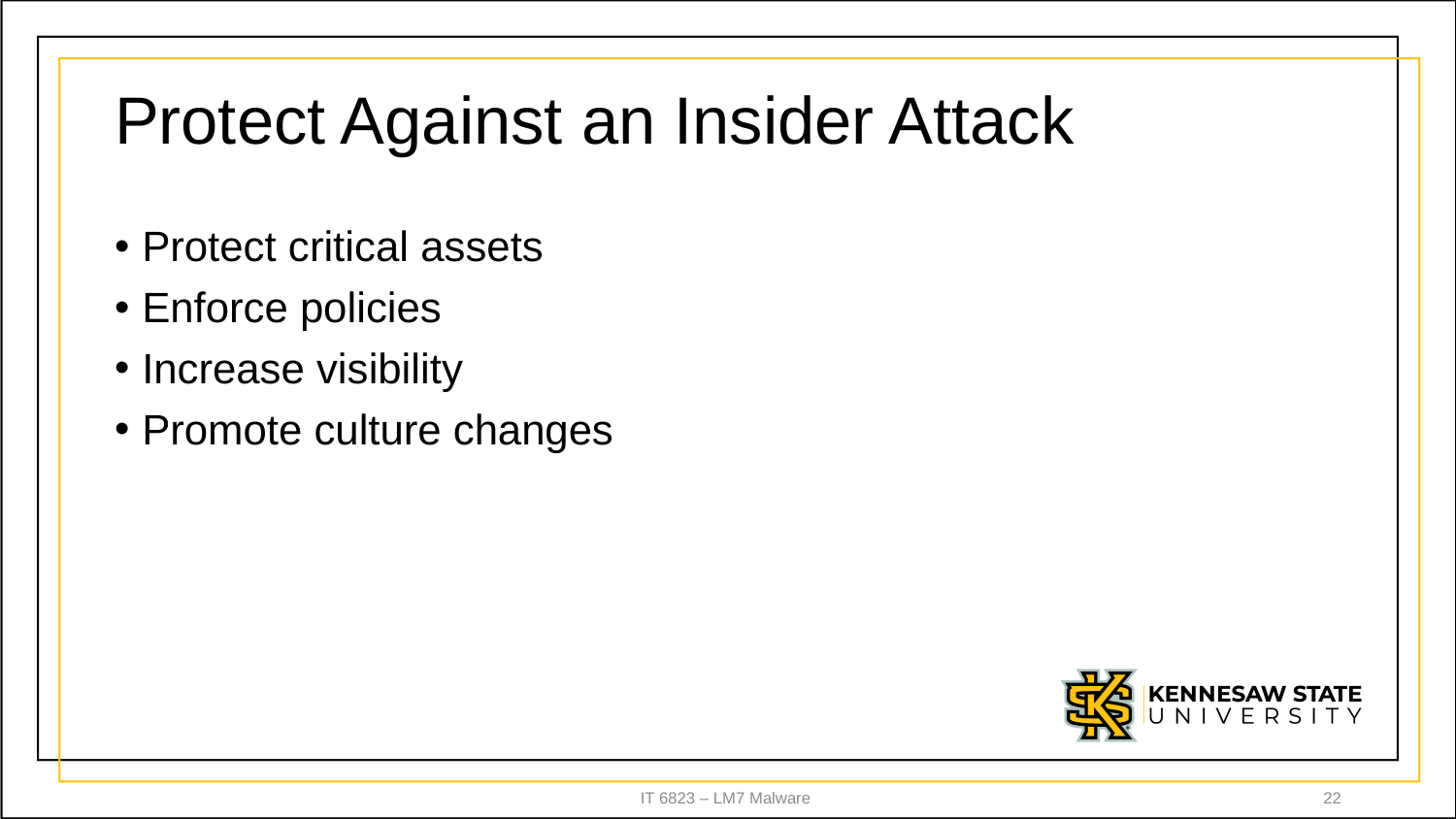

# Protect Against an Insider Attack
Protect critical assets
Enforce policies
Increase visibility
Promote culture changes
IT 6823 – LM7 Malware
22